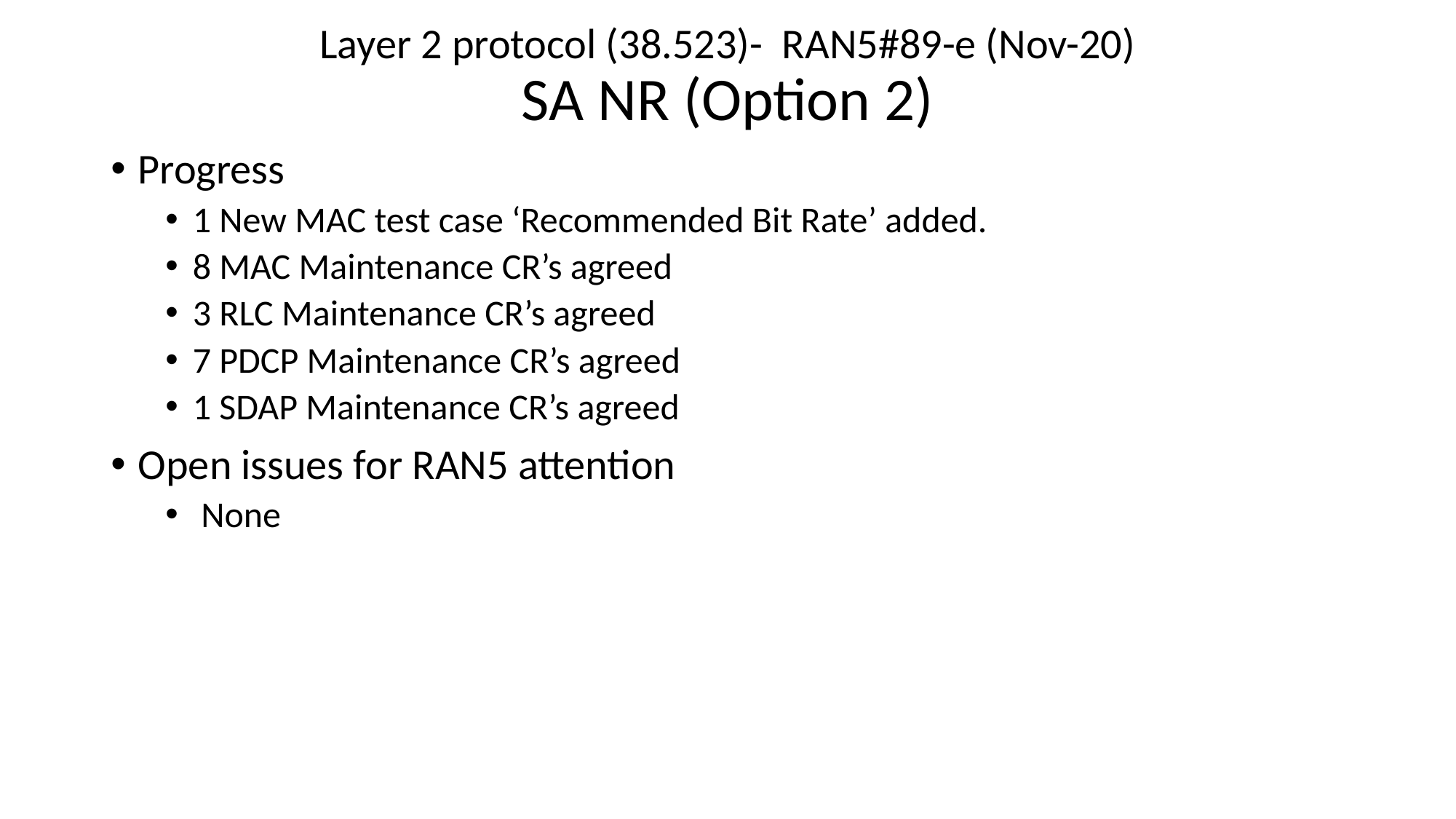

# Layer 2 protocol (38.523)-  RAN5#89-e (Nov-20) SA NR (Option 2)
Progress
1 New MAC test case ‘Recommended Bit Rate’ added.
8 MAC Maintenance CR’s agreed
3 RLC Maintenance CR’s agreed
7 PDCP Maintenance CR’s agreed
1 SDAP Maintenance CR’s agreed
Open issues for RAN5 attention
 None